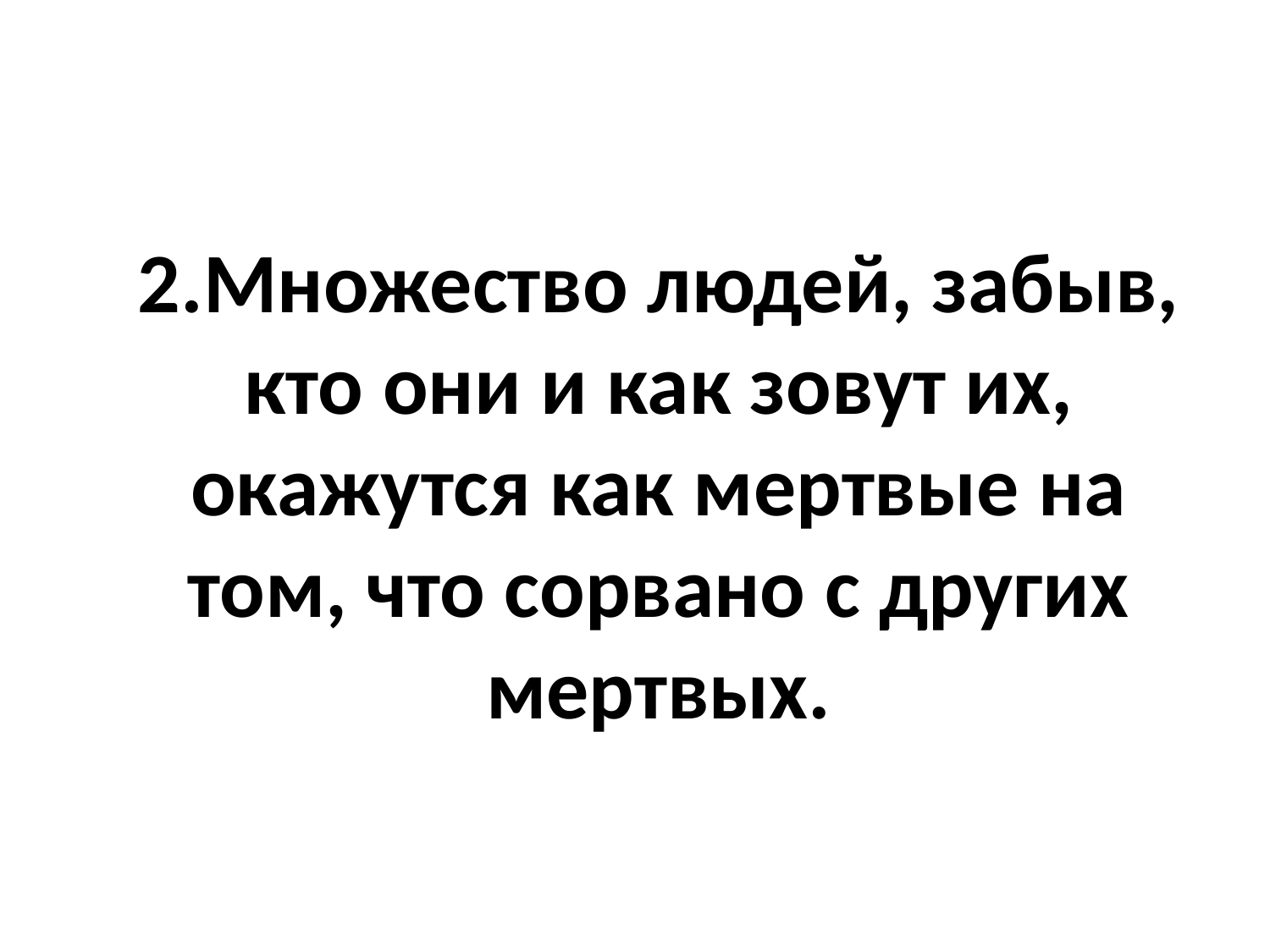

#
	2.Множество людей, забыв, кто они и как зовут их, окажутся как мертвые на том, что сорвано с других мертвых.